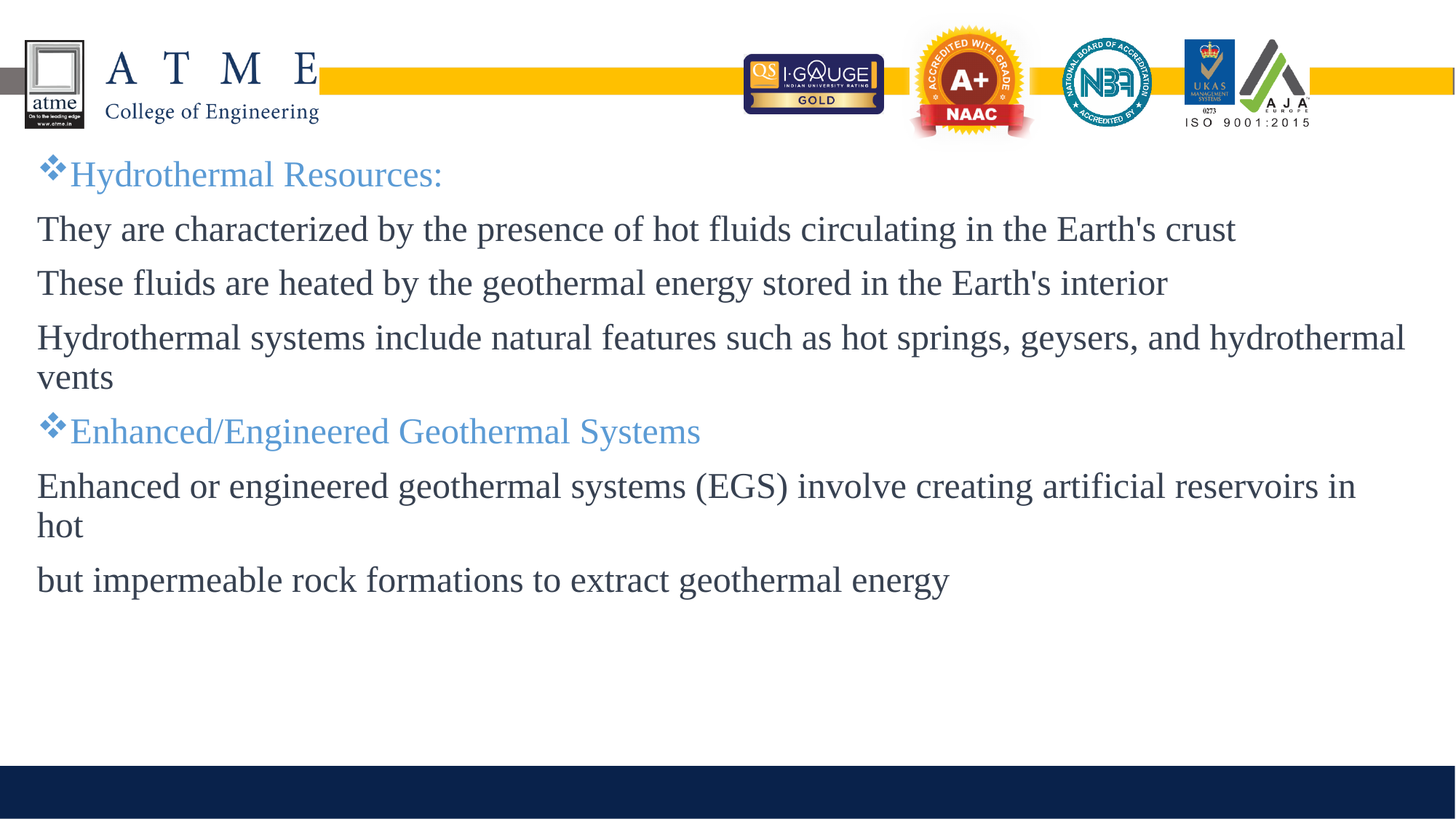

Hydrothermal Resources:
They are characterized by the presence of hot fluids circulating in the Earth's crust
These fluids are heated by the geothermal energy stored in the Earth's interior
Hydrothermal systems include natural features such as hot springs, geysers, and hydrothermal vents
Enhanced/Engineered Geothermal Systems
Enhanced or engineered geothermal systems (EGS) involve creating artificial reservoirs in hot
but impermeable rock formations to extract geothermal energy